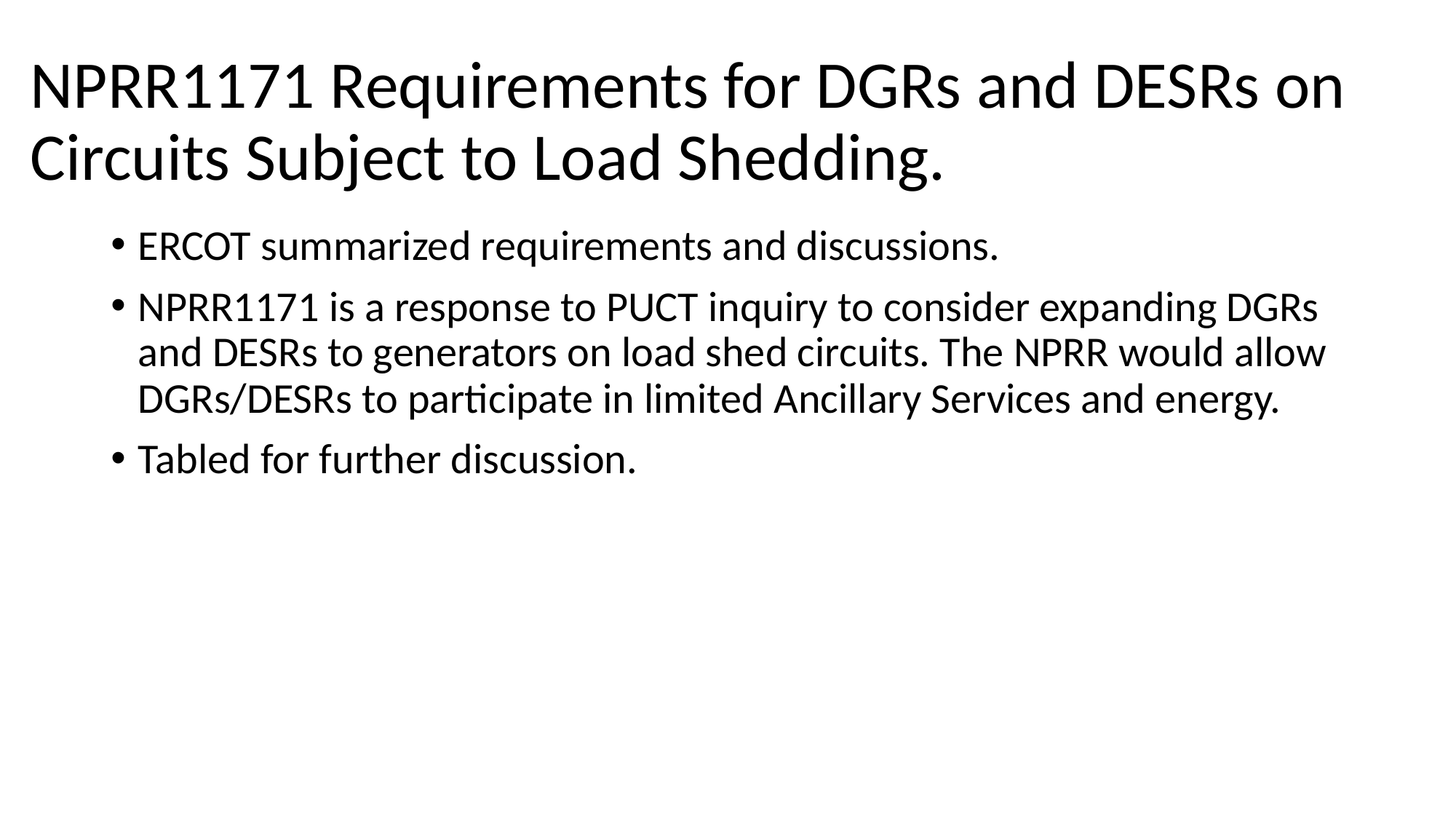

# NPRR1171 Requirements for DGRs and DESRs on Circuits Subject to Load Shedding.
ERCOT summarized requirements and discussions.
NPRR1171 is a response to PUCT inquiry to consider expanding DGRs and DESRs to generators on load shed circuits. The NPRR would allow DGRs/DESRs to participate in limited Ancillary Services and energy.
Tabled for further discussion.